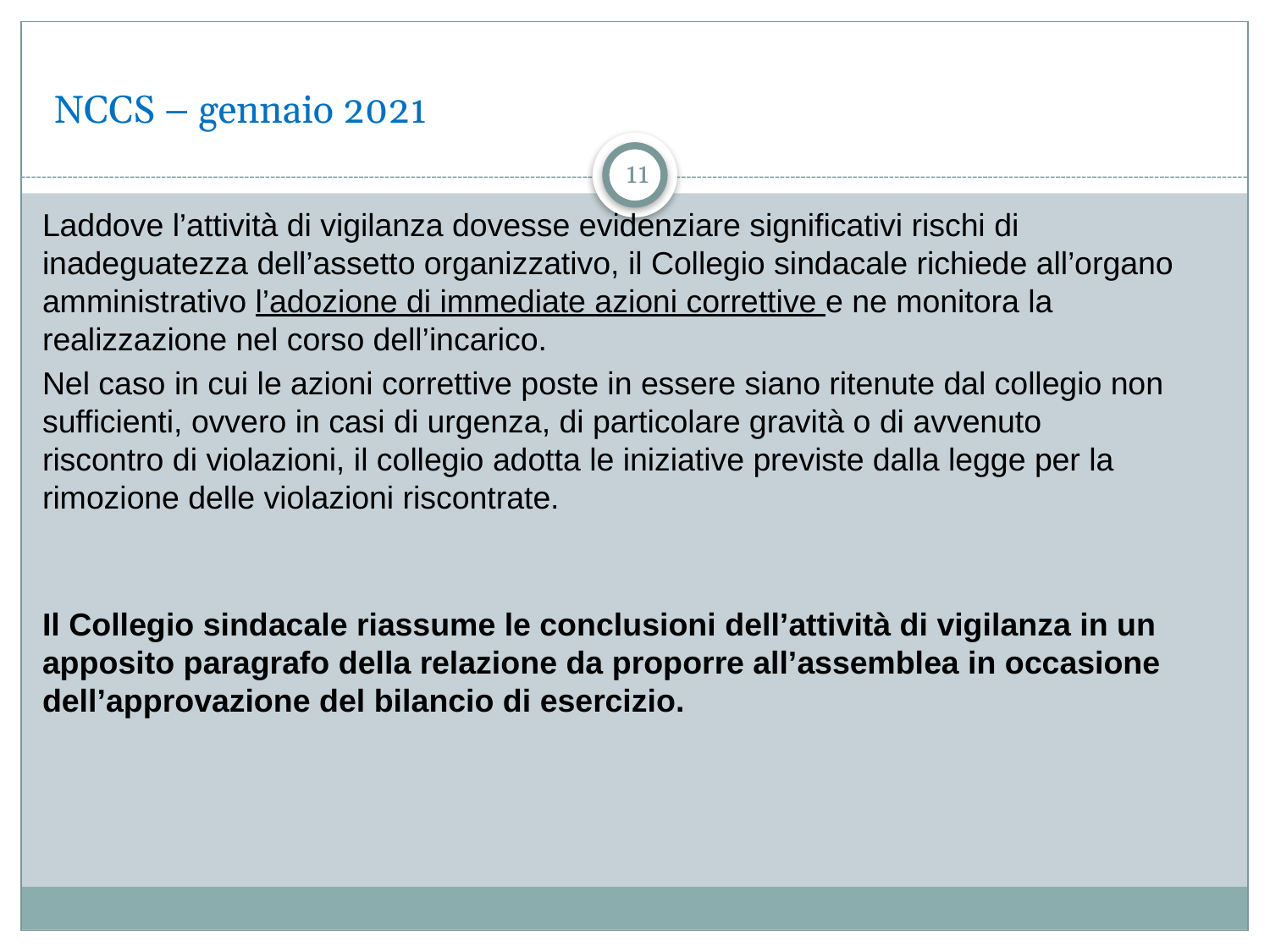

# NCCS – gennaio 2021
11
Laddove l’attività di vigilanza dovesse evidenziare significativi rischi di inadeguatezza dell’assetto organizzativo, il Collegio sindacale richiede all’organo amministrativo l’adozione di immediate azioni correttive e ne monitora la realizzazione nel corso dell’incarico.
Nel caso in cui le azioni correttive poste in essere siano ritenute dal collegio non sufficienti, ovvero in casi di urgenza, di particolare gravità o di avvenuto
riscontro di violazioni, il collegio adotta le iniziative previste dalla legge per la rimozione delle violazioni riscontrate.

Il Collegio sindacale riassume le conclusioni dell’attività di vigilanza in un apposito paragrafo della relazione da proporre all’assemblea in occasione dell’approvazione del bilancio di esercizio.